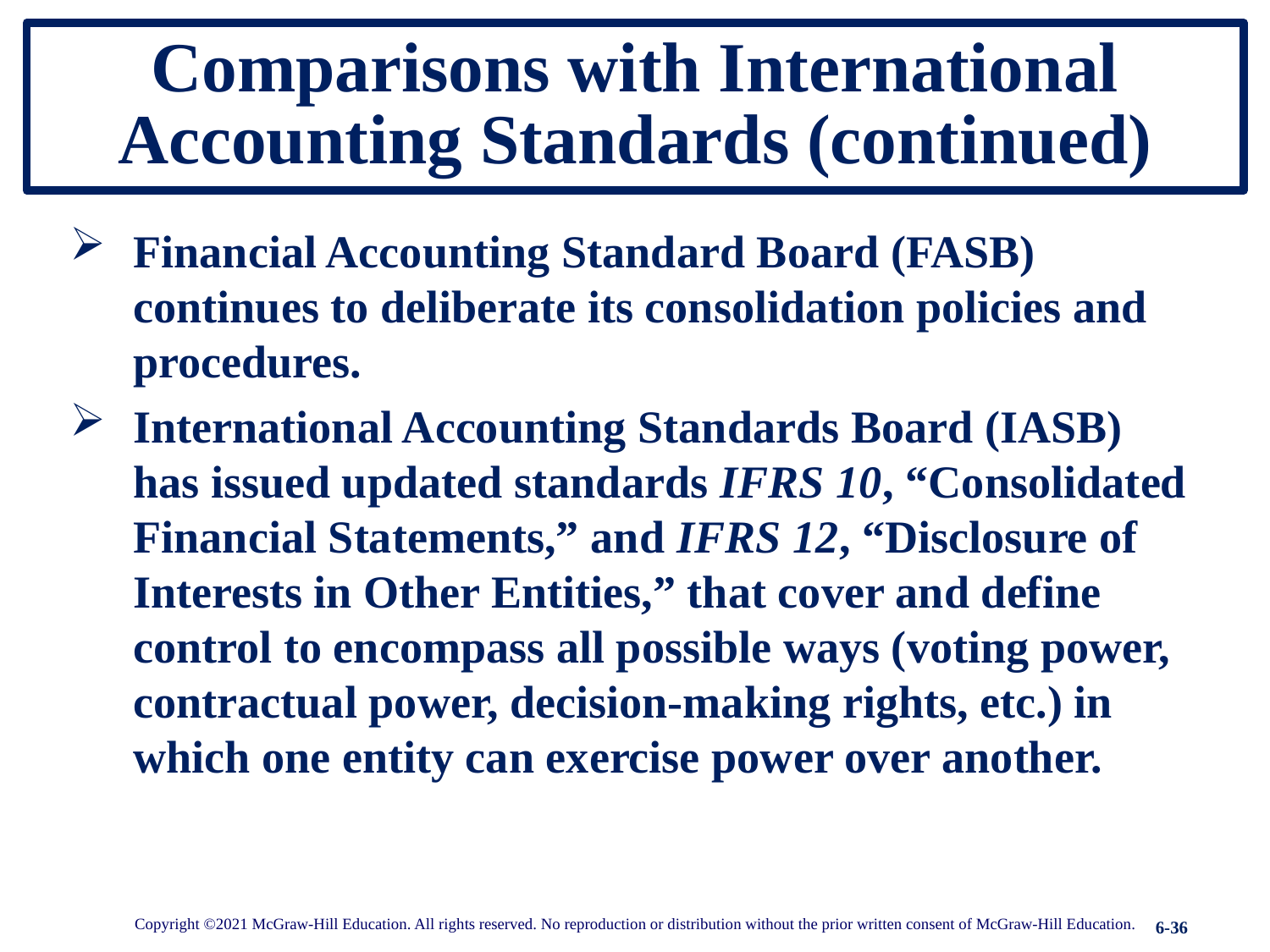

# Comparisons with International Accounting Standards (continued)
Financial Accounting Standard Board (FASB) continues to deliberate its consolidation policies and procedures.
International Accounting Standards Board (IASB) has issued updated standards IFRS 10, “Consolidated Financial Statements,” and IFRS 12, “Disclosure of Interests in Other Entities,” that cover and define control to encompass all possible ways (voting power, contractual power, decision-making rights, etc.) in which one entity can exercise power over another.
Copyright ©2021 McGraw-Hill Education. All rights reserved. No reproduction or distribution without the prior written consent of McGraw-Hill Education.
6-36